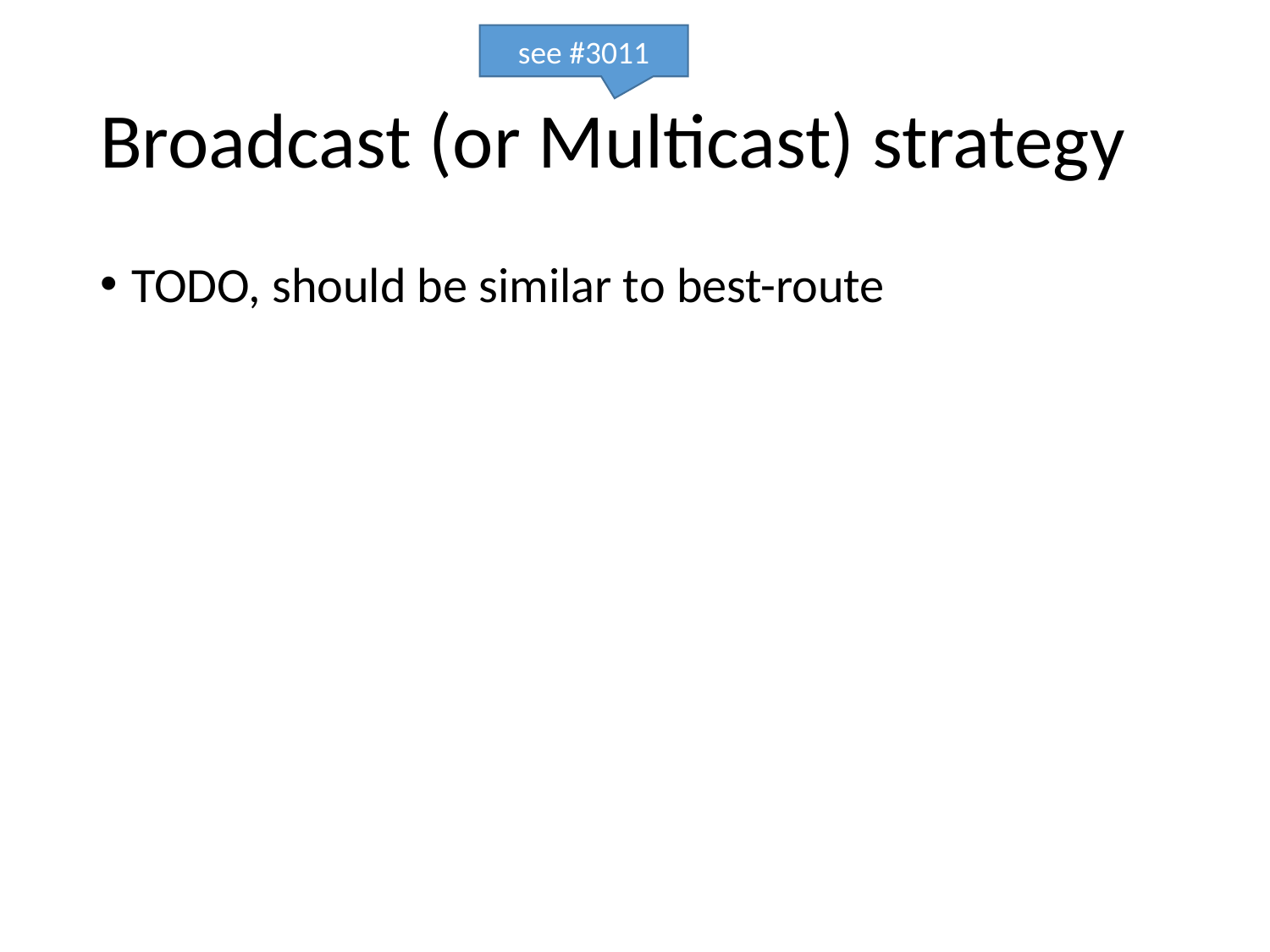

see #3011
# Broadcast (or Multicast) strategy
TODO, should be similar to best-route